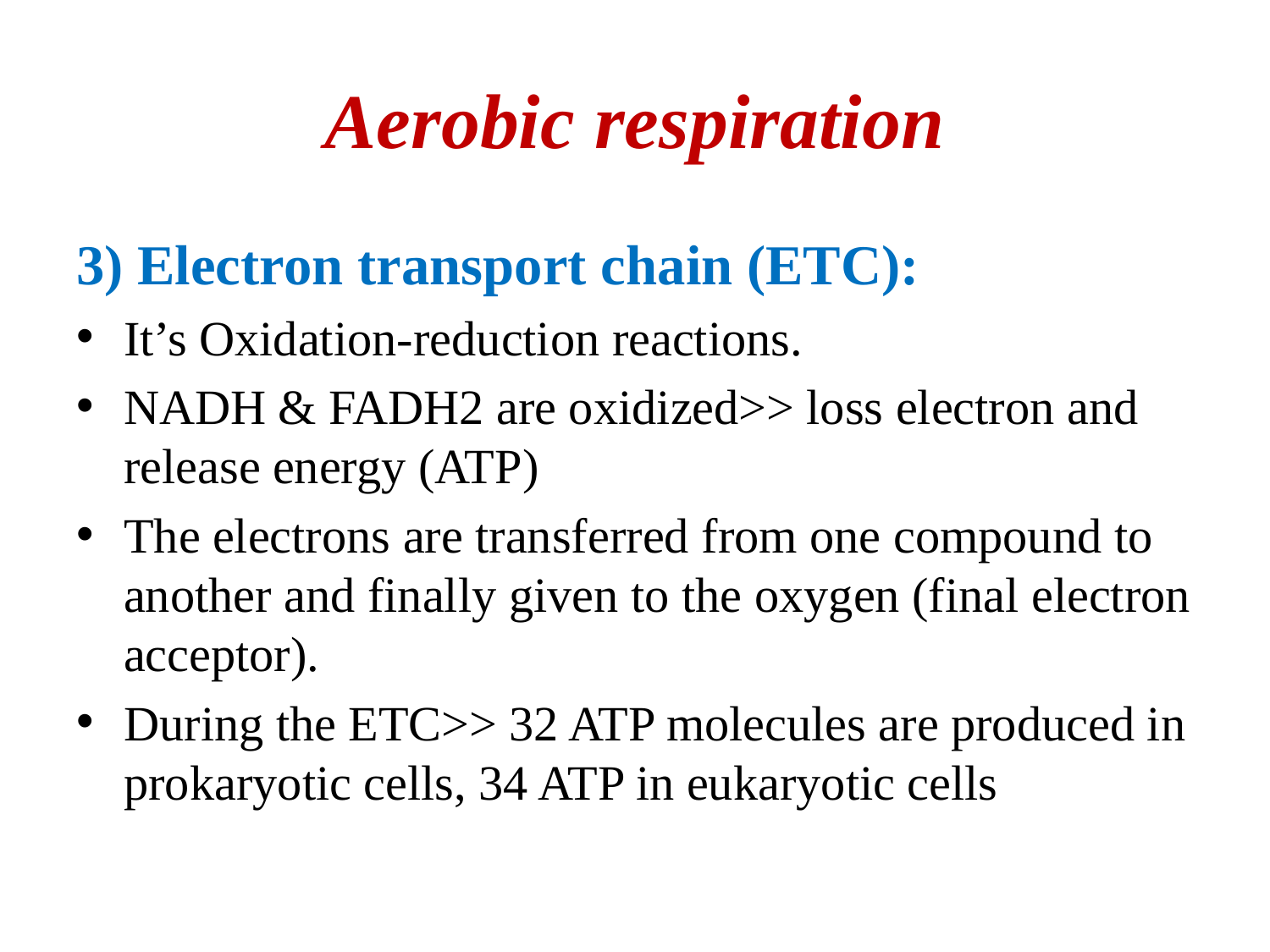

# Aerobic respiration
3) Electron transport chain (ETC):
It’s Oxidation-reduction reactions.
NADH & FADH2 are oxidized>> loss electron and release energy (ATP)
The electrons are transferred from one compound to another and finally given to the oxygen (final electron acceptor).
During the ETC>> 32 ATP molecules are produced in prokaryotic cells, 34 ATP in eukaryotic cells